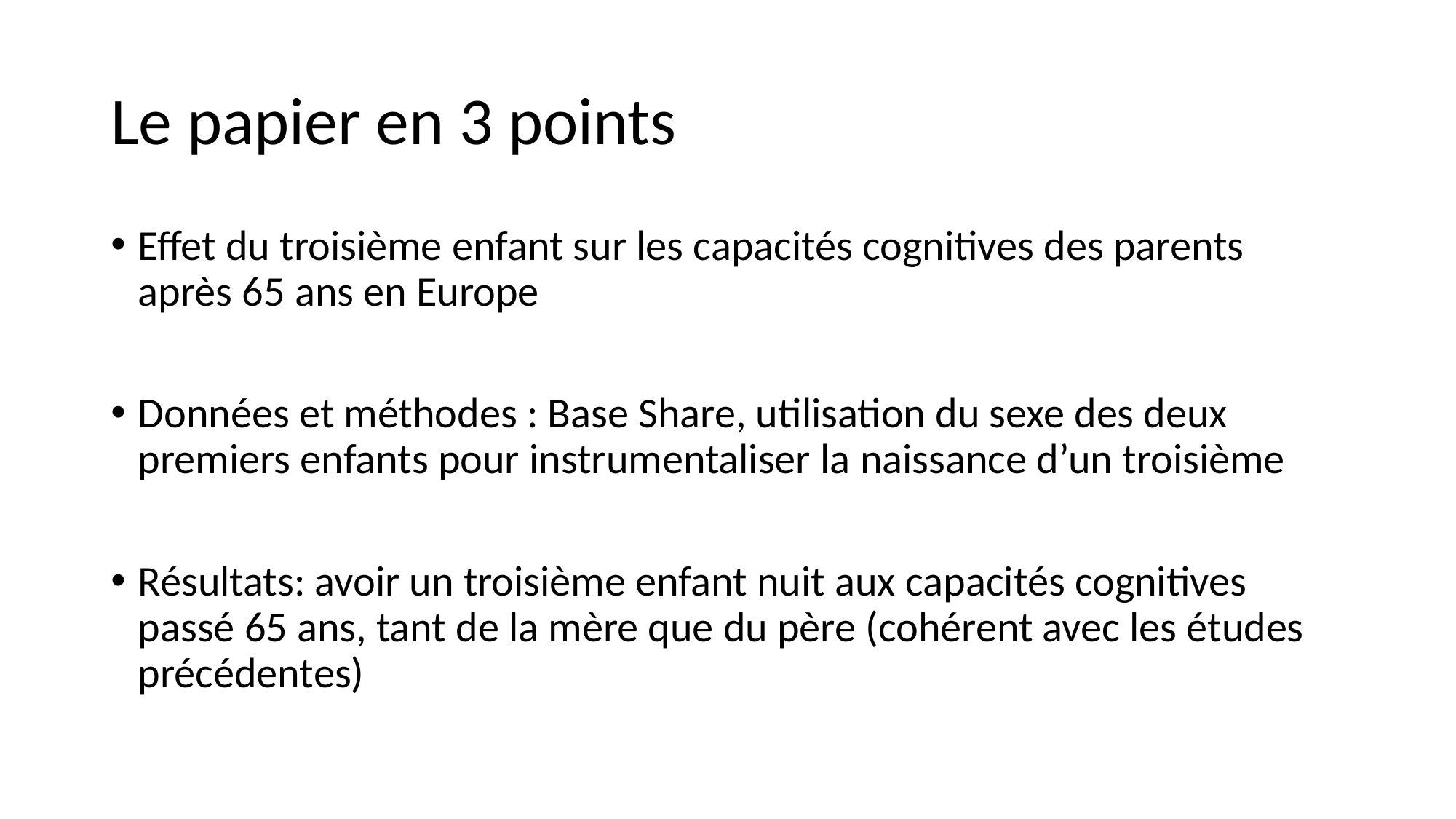

# Le papier en 3 points
Effet du troisième enfant sur les capacités cognitives des parents après 65 ans en Europe

Données et méthodes : Base Share, utilisation du sexe des deux premiers enfants pour instrumentaliser la naissance d’un troisième

Résultats: avoir un troisième enfant nuit aux capacités cognitives passé 65 ans, tant de la mère que du père (cohérent avec les études précédentes)